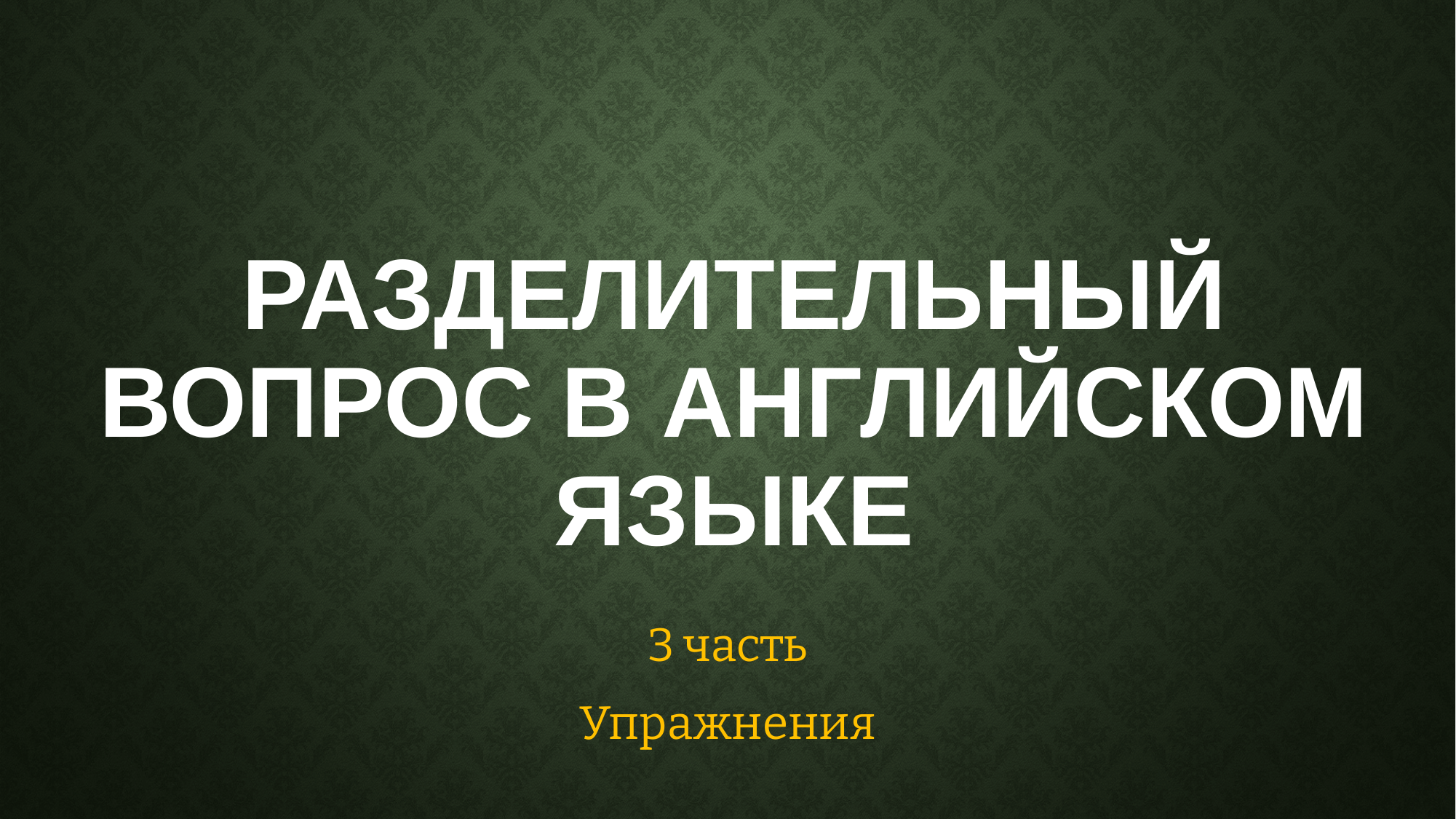

# Разделительный вопрос в английском языке
3 часть
Упражнения